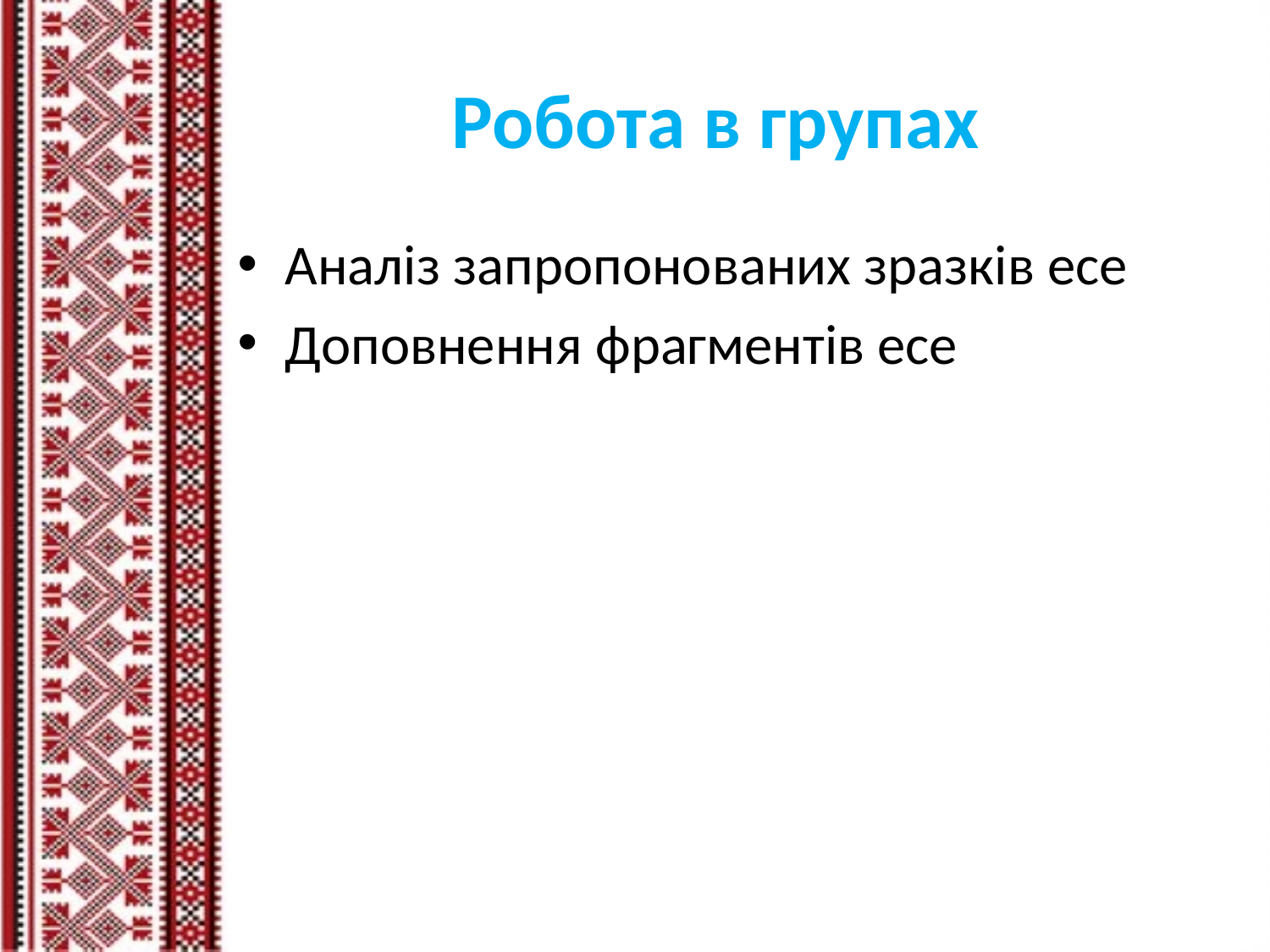

# Робота в групах
Аналіз запропонованих зразків есе
Доповнення фрагментів есе